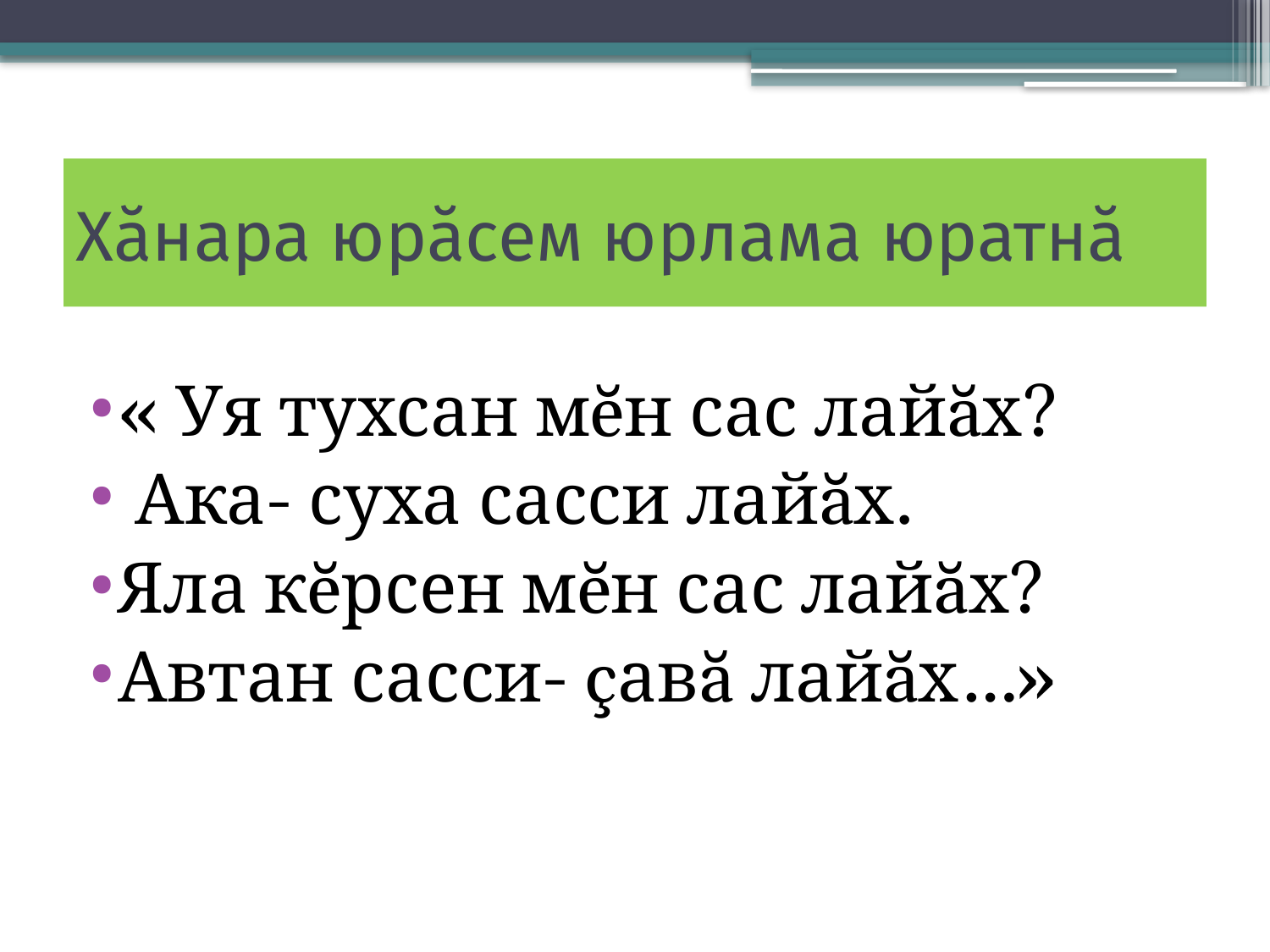

# Хăнара юрăсем юрлама юратнă

« Уя тухсан мĕн сас лайăх?
 Ака- суха сасси лайăх.
Яла кĕрсен мĕн сас лайăх?
Автан сасси- çавă лайăх…»